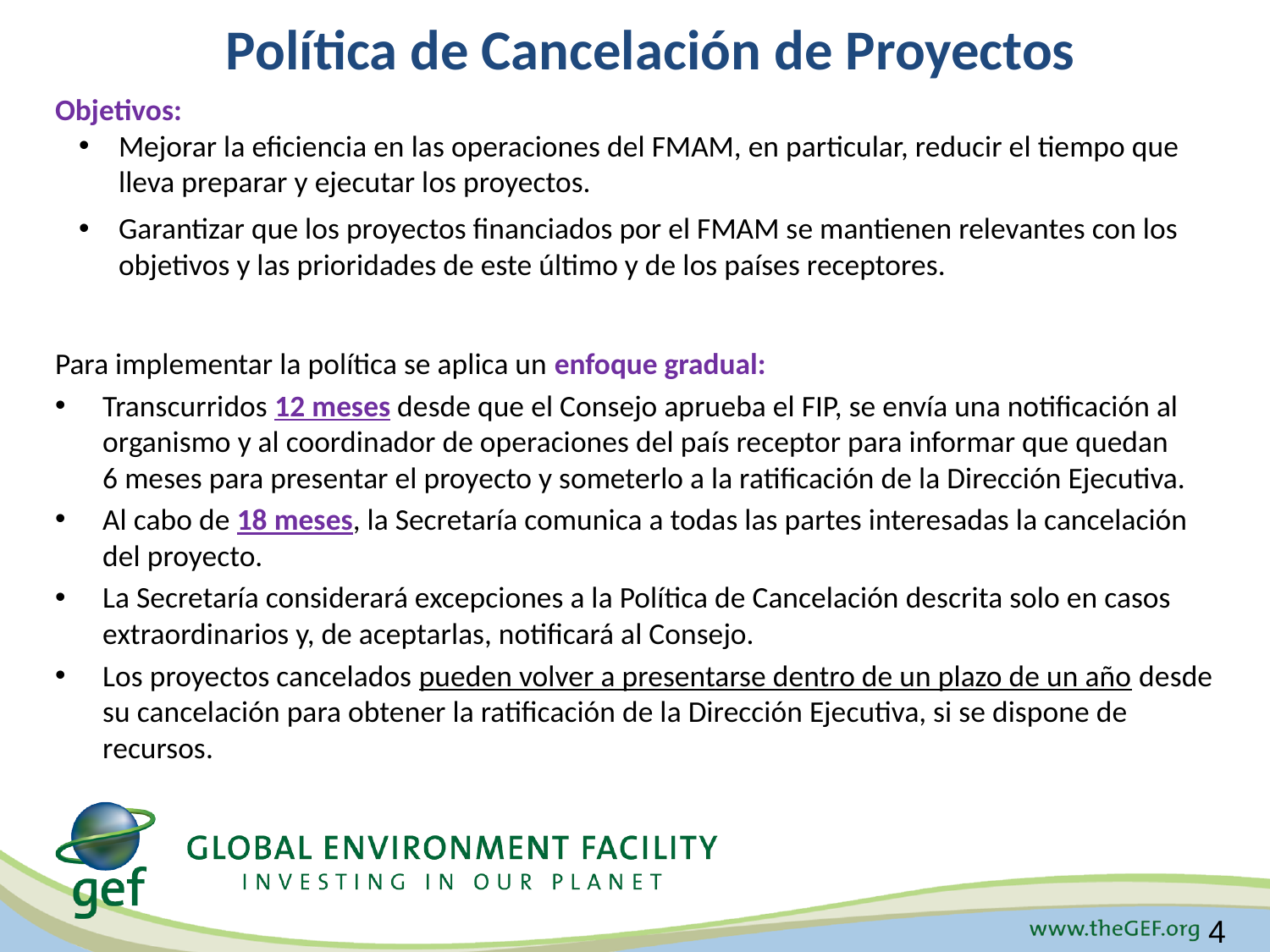

# Política de Cancelación de Proyectos
Objetivos:
Mejorar la eficiencia en las operaciones del FMAM, en particular, reducir el tiempo que lleva preparar y ejecutar los proyectos.
Garantizar que los proyectos financiados por el FMAM se mantienen relevantes con los objetivos y las prioridades de este último y de los países receptores.

Para implementar la política se aplica un enfoque gradual:
Transcurridos 12 meses desde que el Consejo aprueba el FIP, se envía una notificación al organismo y al coordinador de operaciones del país receptor para informar que quedan 6 meses para presentar el proyecto y someterlo a la ratificación de la Dirección Ejecutiva.
Al cabo de 18 meses, la Secretaría comunica a todas las partes interesadas la cancelación del proyecto.
La Secretaría considerará excepciones a la Política de Cancelación descrita solo en casos extraordinarios y, de aceptarlas, notificará al Consejo.
Los proyectos cancelados pueden volver a presentarse dentro de un plazo de un año desde su cancelación para obtener la ratificación de la Dirección Ejecutiva, si se dispone de recursos.